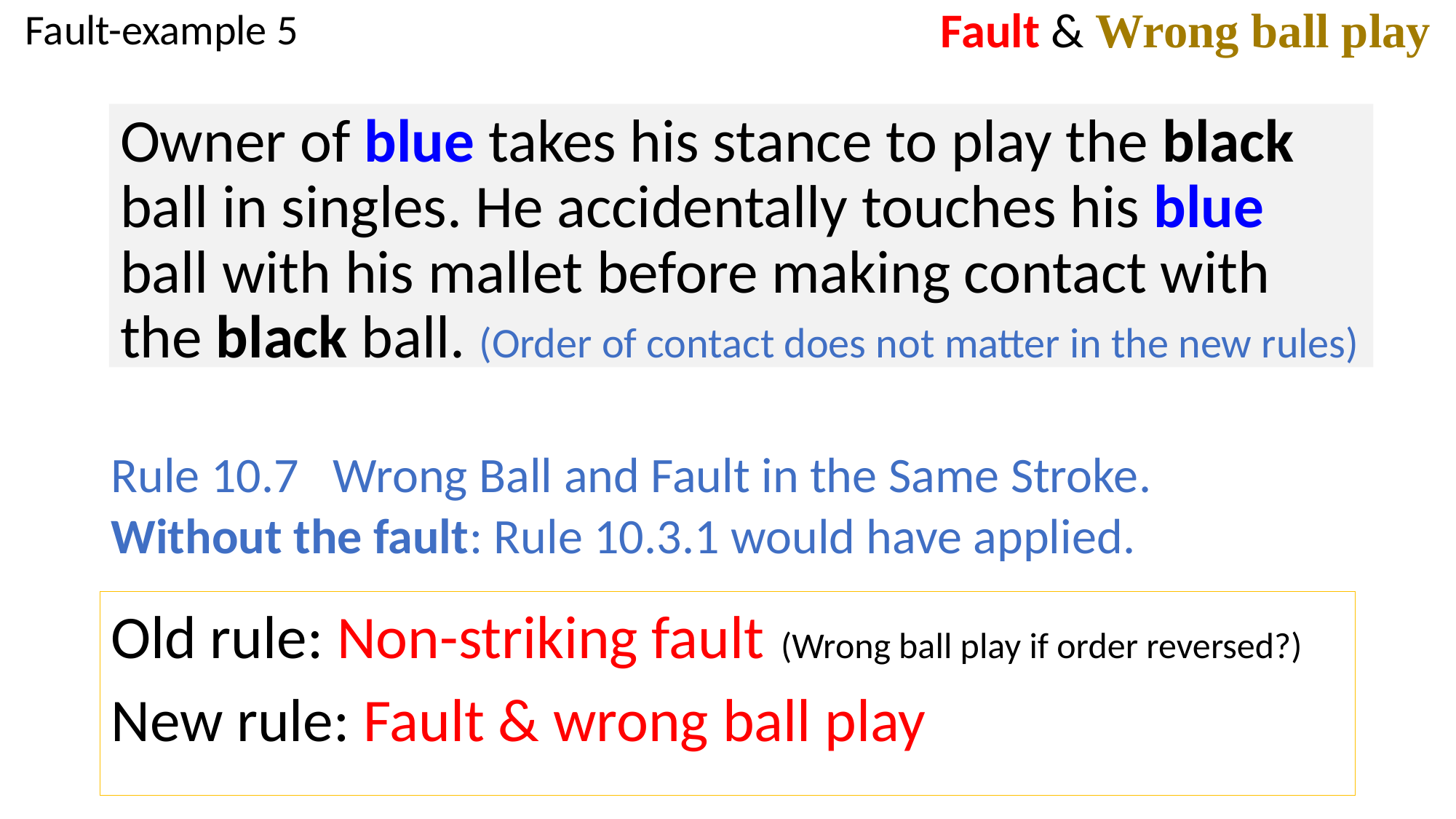

Fault & Wrong ball play

Fault-example 5

Owner of blue takes his stance to play the black ball in singles. He accidentally touches his blue ball with his mallet before making contact with the black ball. (Order of contact does not matter in the new rules)

Rule 10.7   Wrong Ball and Fault in the Same Stroke.
Without the fault: Rule 10.3.1 would have applied.

Old rule: Non-striking fault (Wrong ball play if order reversed?)
New rule: Fault & wrong ball play